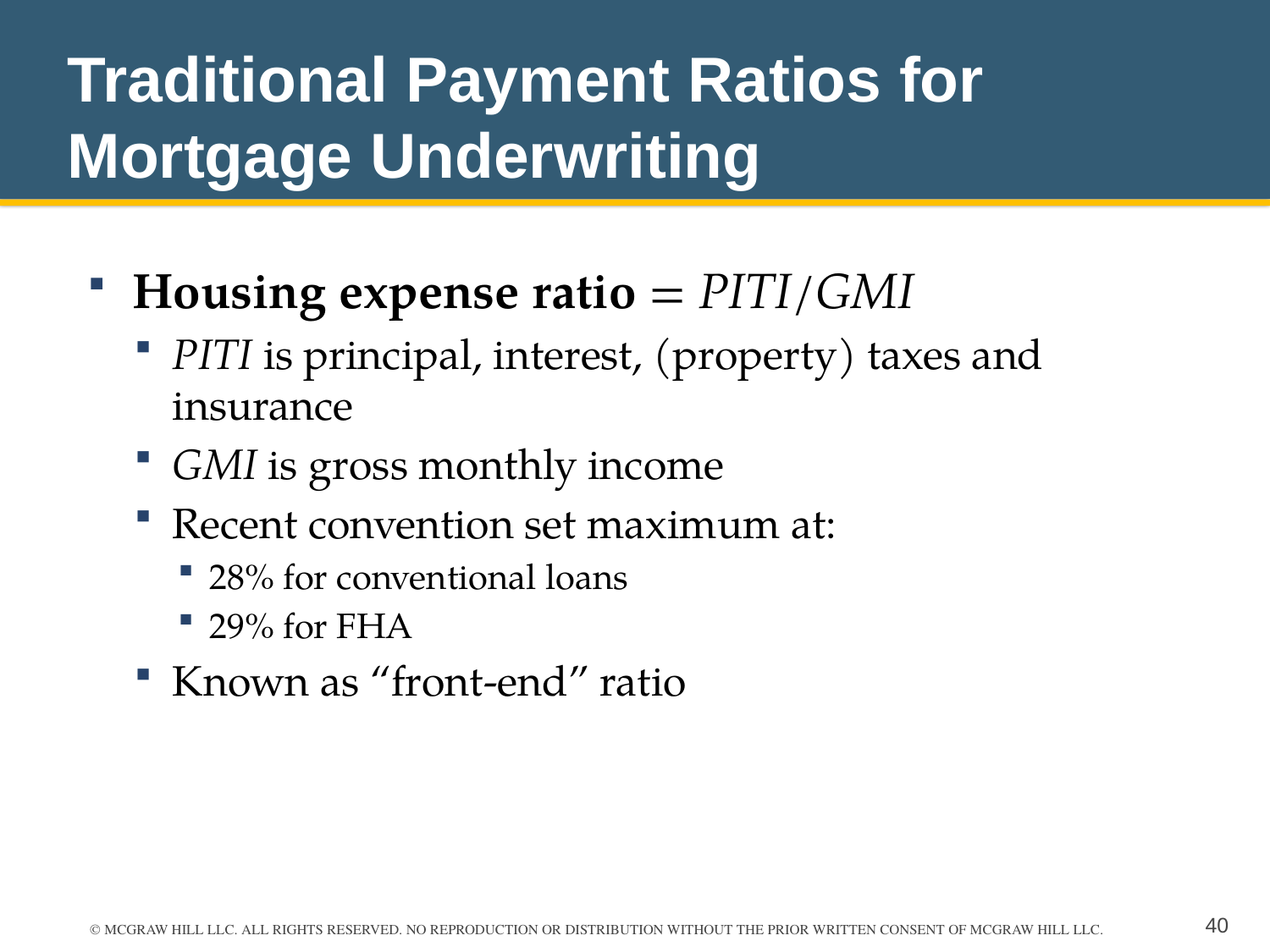

# Traditional Payment Ratios for Mortgage Underwriting
Housing expense ratio = PITI/GMI
PITI is principal, interest, (property) taxes and insurance
GMI is gross monthly income
Recent convention set maximum at:
28% for conventional loans
29% for FHA
Known as “front-end” ratio
© MCGRAW HILL LLC. ALL RIGHTS RESERVED. NO REPRODUCTION OR DISTRIBUTION WITHOUT THE PRIOR WRITTEN CONSENT OF MCGRAW HILL LLC.
40